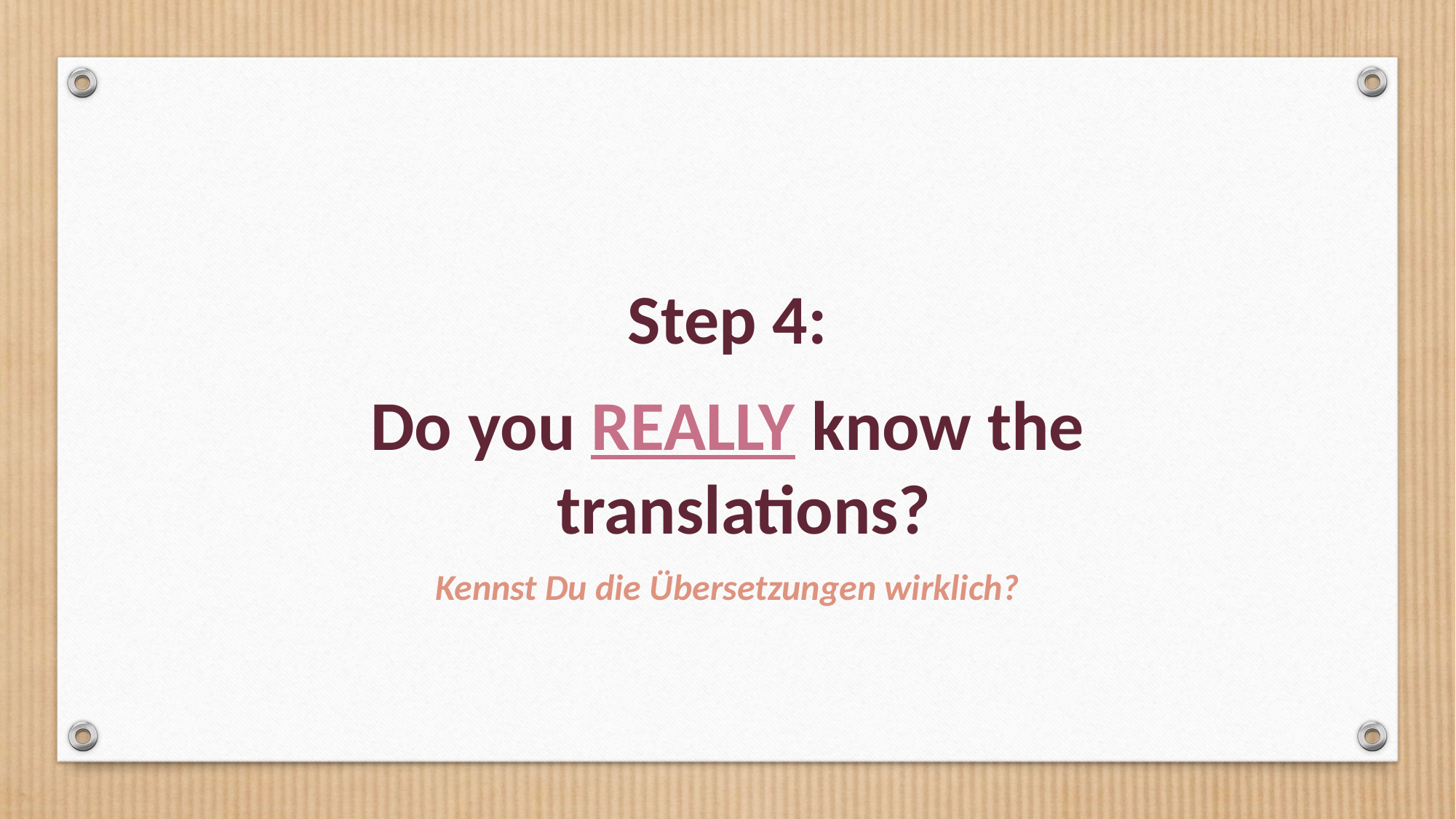

Step 4:
Do you REALLY know the translations?
Kennst Du die Übersetzungen wirklich?